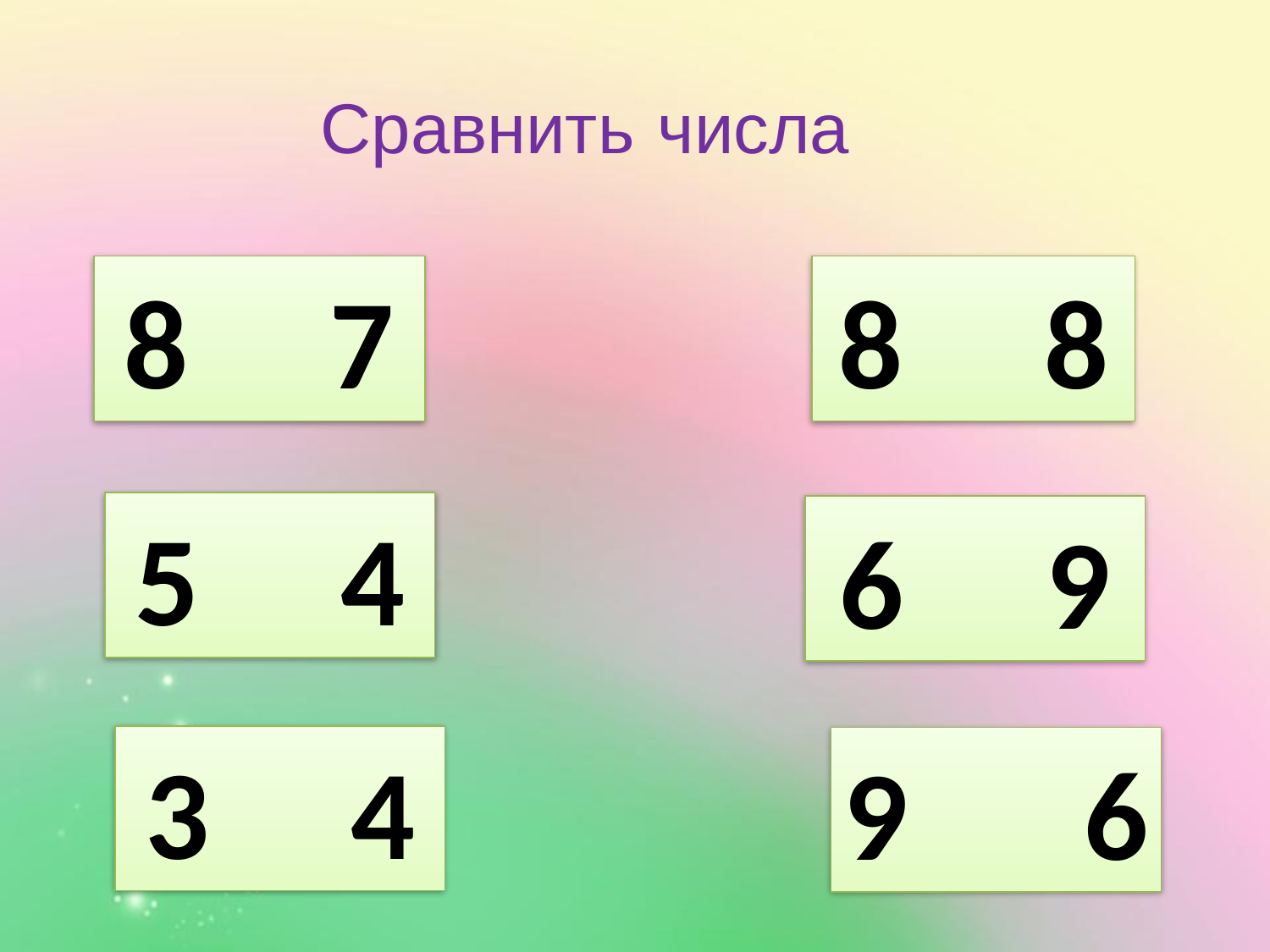

Сравнить числа
8    8
8    7
5    4
6    9
3    4
9     6